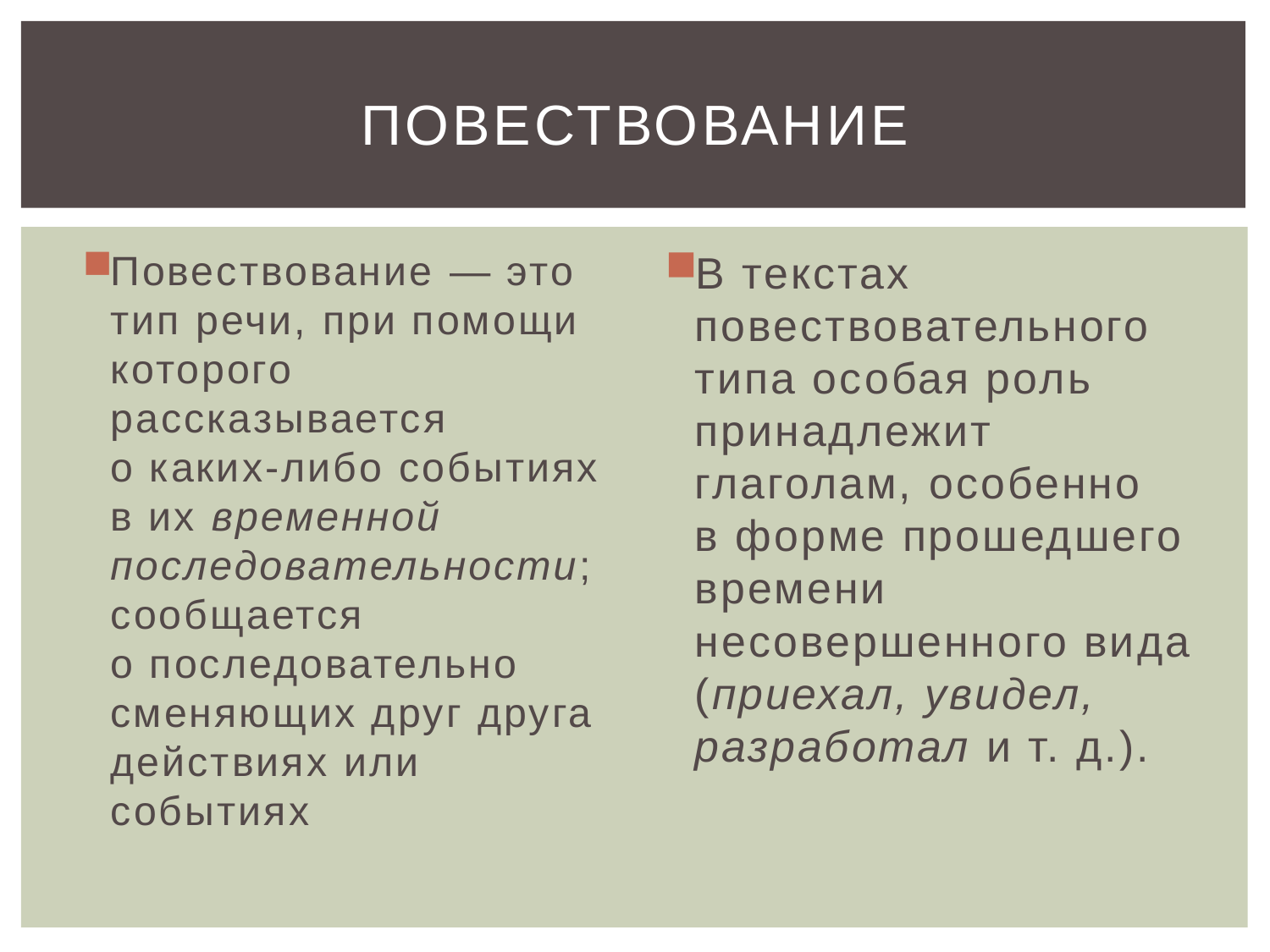

# Повествование
Повествование — это тип речи, при помощи которого рассказывается о каких-либо событиях в их временной последовательности; сообщается о последовательно сменяющих друг друга действиях или событиях
В текстах повествовательного типа особая роль принадлежит глаголам, особенно в форме прошедшего времени несовершенного вида (приехал, увидел, разработал и т. д.).